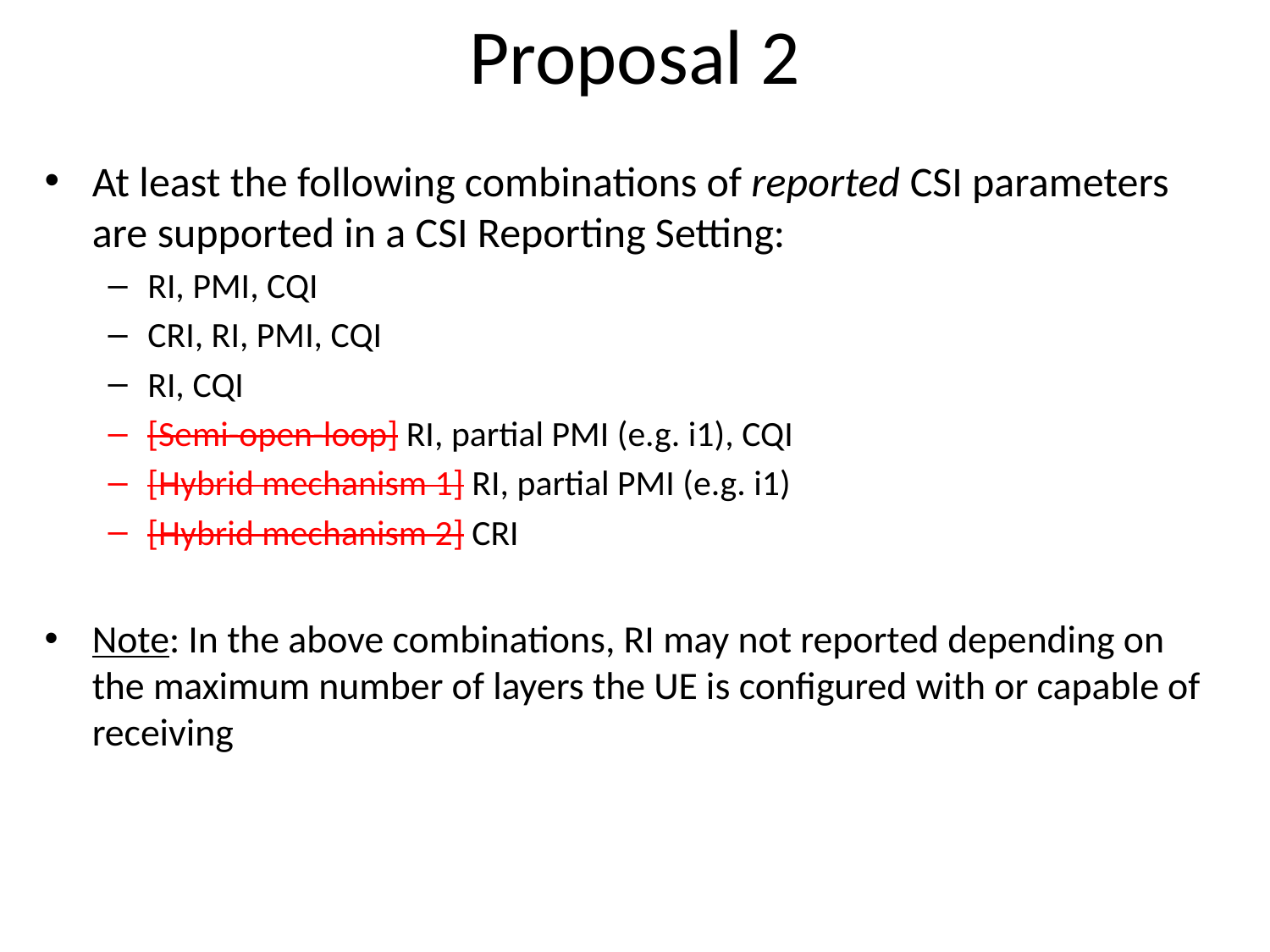

# Proposal 2
At least the following combinations of reported CSI parameters are supported in a CSI Reporting Setting:
RI, PMI, CQI
CRI, RI, PMI, CQI
RI, CQI
[Semi-open-loop] RI, partial PMI (e.g. i1), CQI
[Hybrid mechanism 1] RI, partial PMI (e.g. i1)
[Hybrid mechanism 2] CRI

Note: In the above combinations, RI may not reported depending on the maximum number of layers the UE is configured with or capable of receiving